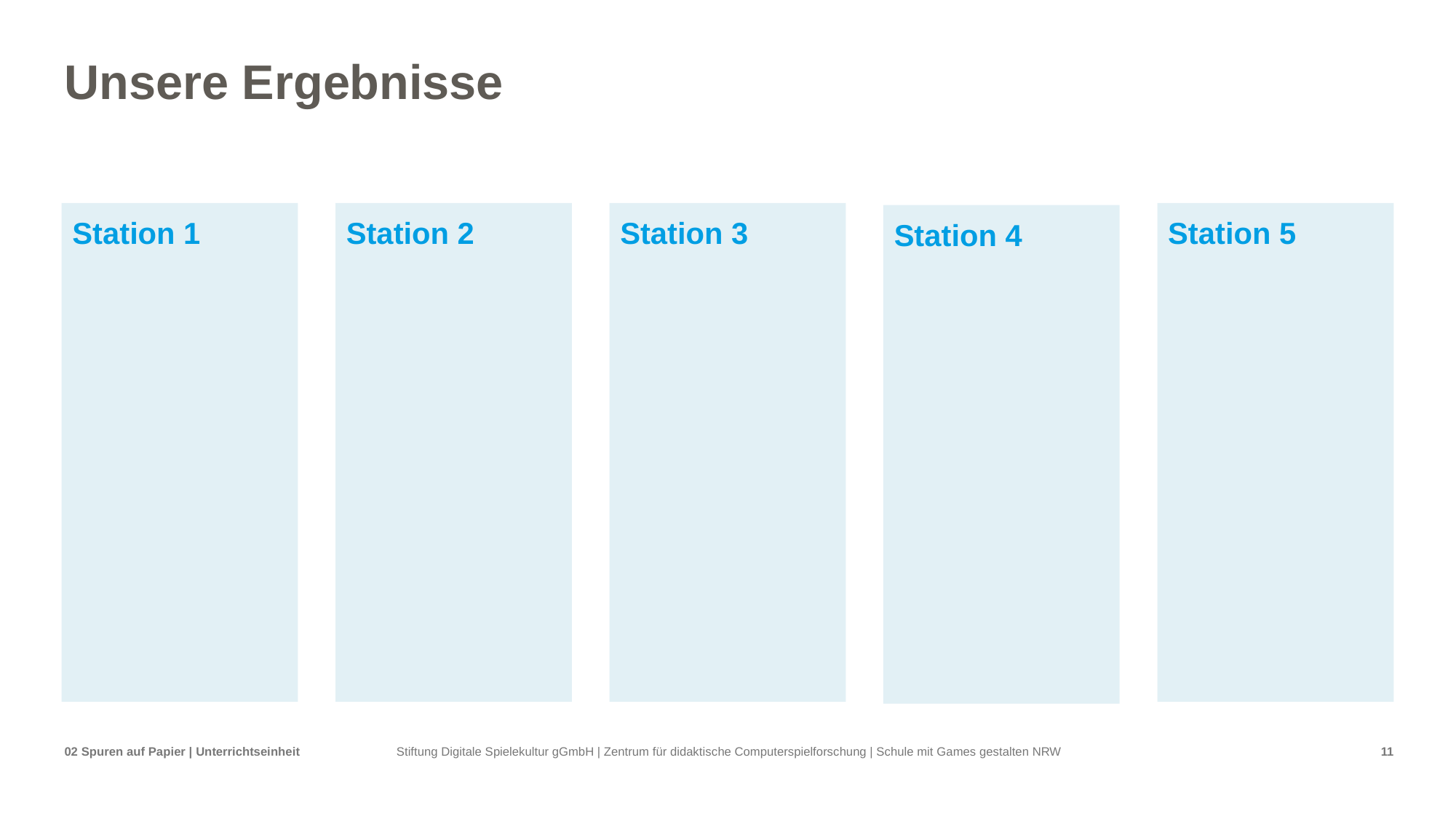

# Unsere Ergebnisse
Station 1
Station 2
Station 3
Station 5
Station 4
02 Spuren auf Papier | Unterrichtseinheit
11